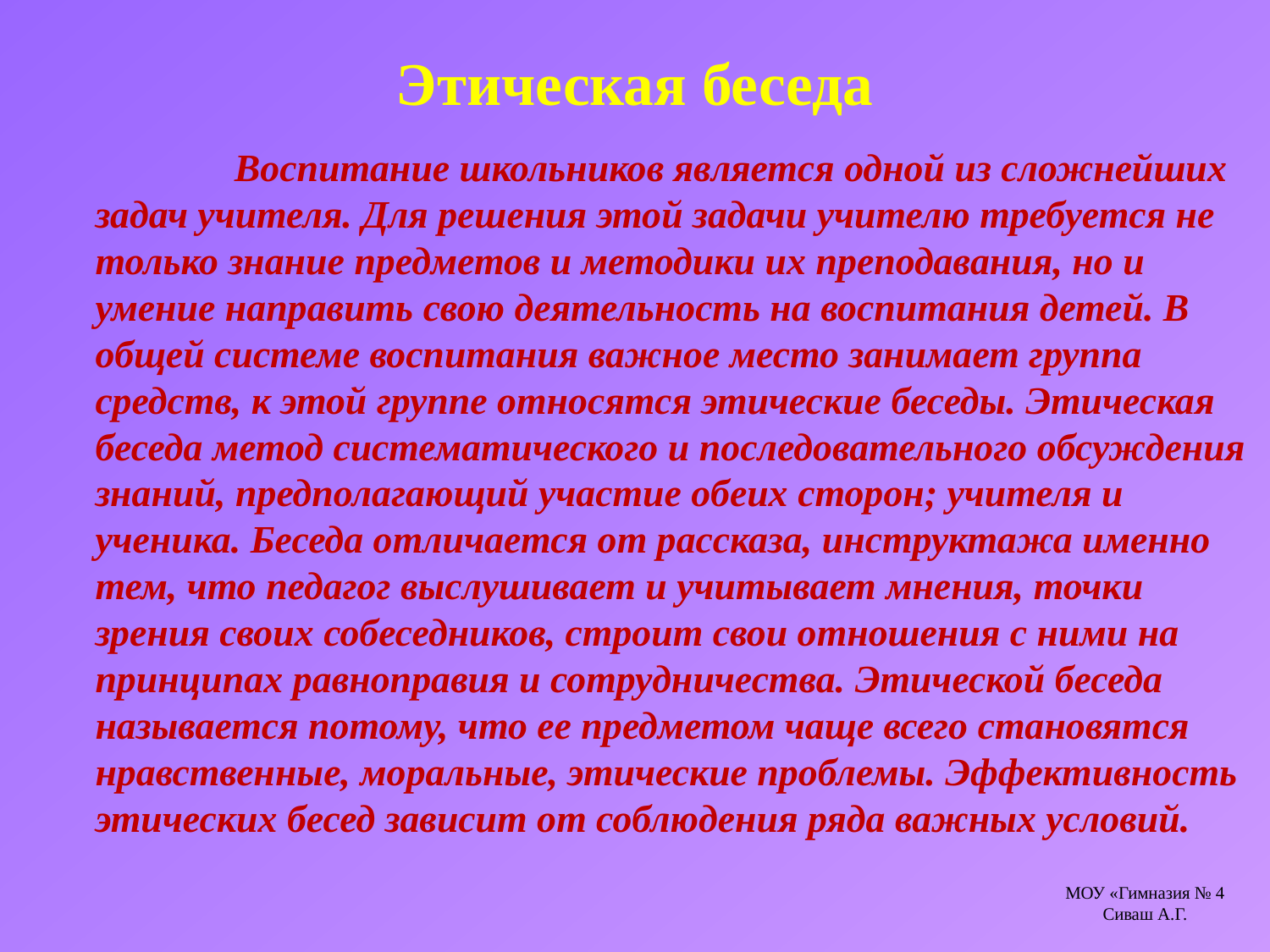

# Этическая беседа
                     Воспитание школьников является одной из сложнейших задач учителя. Для решения этой задачи учителю требуется не только знание предметов и методики их преподавания, но и умение направить свою деятельность на воспитания детей. В общей системе воспитания важное место занимает группа средств, к этой группе относятся этические беседы. Этическая беседа метод систематического и последовательного обсуждения знаний, предполагающий участие обеих сторон; учителя и ученика. Беседа отличается от рассказа, инструктажа именно тем, что педагог выслушивает и учитывает мнения, точки зрения своих собеседников, строит свои отношения с ними на принципах равноправия и сотрудничества. Этической беседа называется потому, что ее предметом чаще всего становятся нравственные, моральные, этические проблемы. Эффективность этических бесед зависит от соблюдения ряда важных условий.
МОУ «Гимназия № 4
Сиваш А.Г.